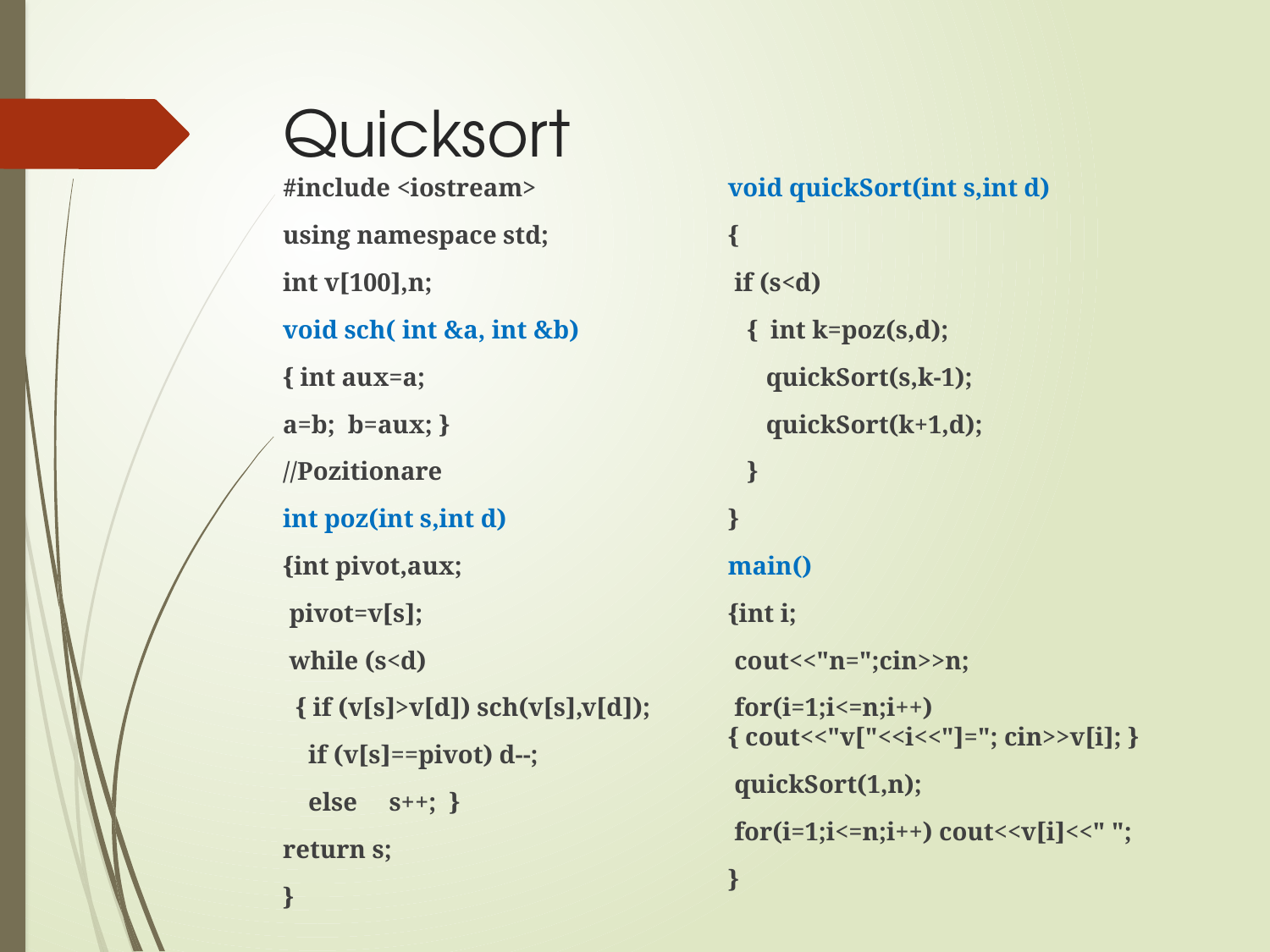

# Quicksort
#include <iostream>
using namespace std;
int v[100],n;
void sch( int &a, int &b)
{ int aux=a;
a=b;  b=aux; }
//Pozitionare
int poz(int s,int d)
{int pivot,aux;
 pivot=v[s];
 while (s<d)
  { if (v[s]>v[d]) sch(v[s],v[d]);
    if (v[s]==pivot) d--;
    else     s++;  }
return s;
}
void quickSort(int s,int d)
{
 if (s<d)
   {  int k=poz(s,d);
      quickSort(s,k-1);
      quickSort(k+1,d);
   }
}
main()
{int i;
 cout<<"n=";cin>>n;
 for(i=1;i<=n;i++) { cout<<"v["<<i<<"]="; cin>>v[i]; }
 quickSort(1,n);
 for(i=1;i<=n;i++) cout<<v[i]<<" ";
}